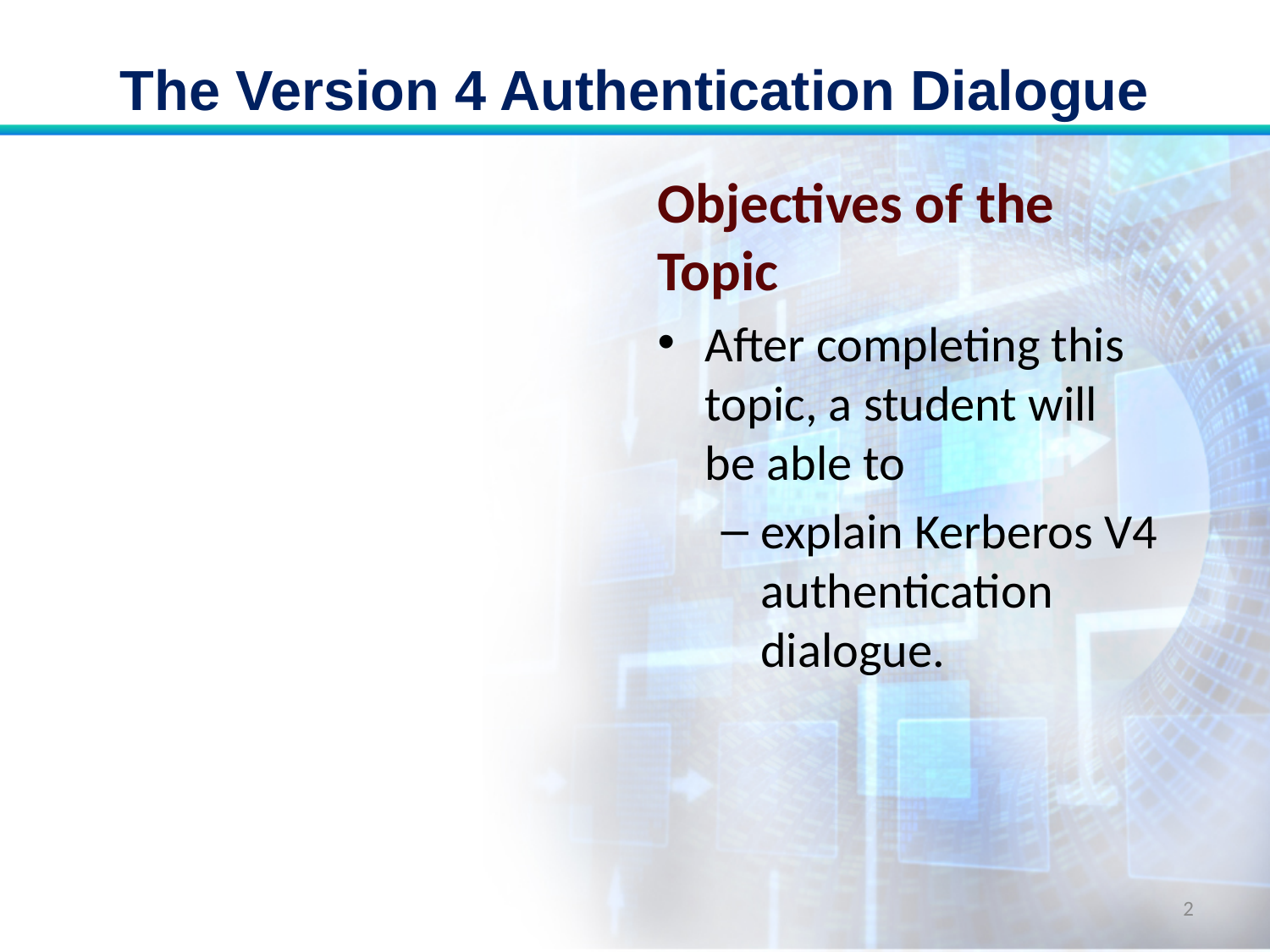

# The Version 4 Authentication Dialogue
Objectives of the Topic
After completing this topic, a student will be able to
explain Kerberos V4 authentication dialogue.
2